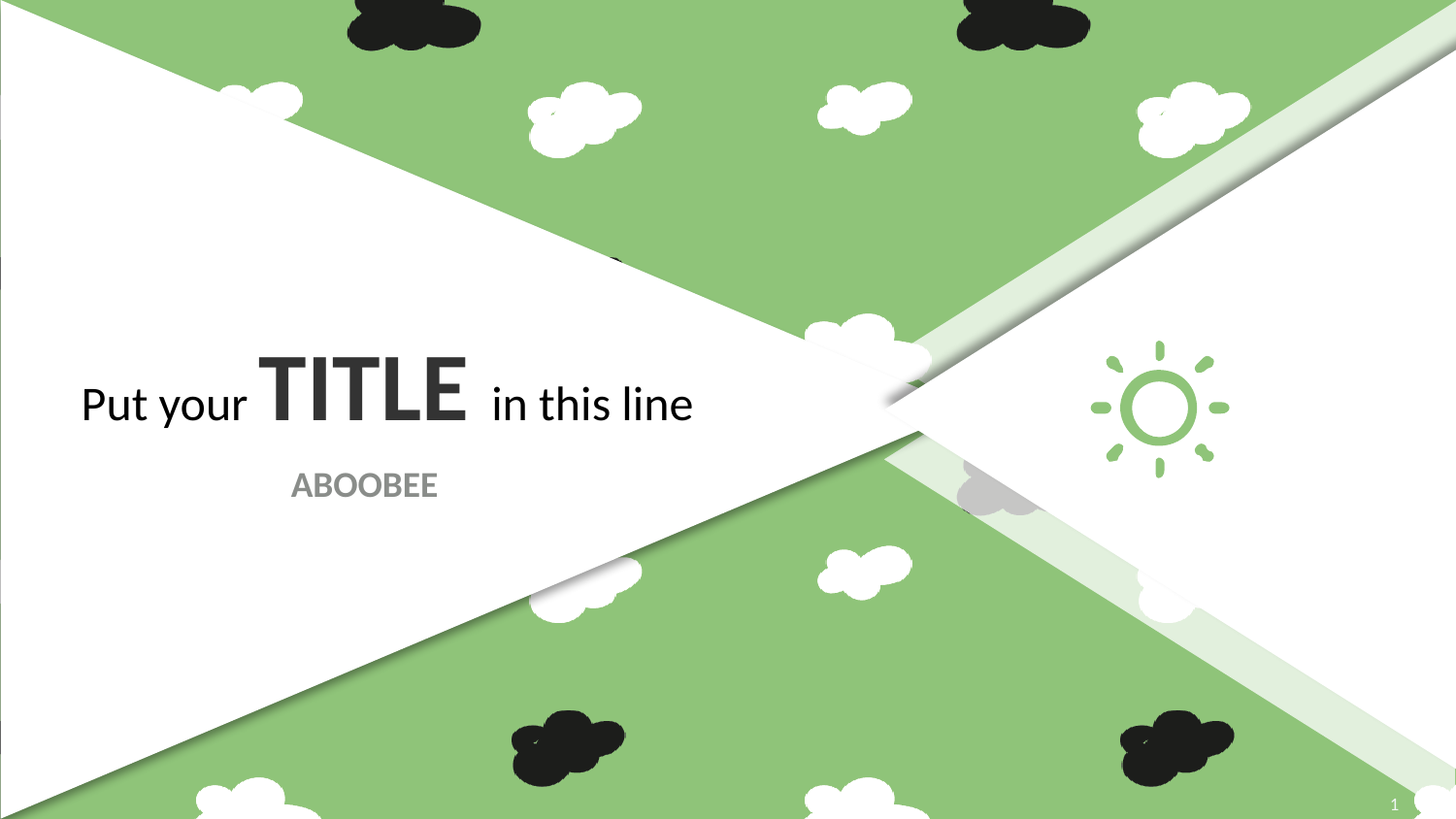

Put your TITLE in this line

ABOOBEE